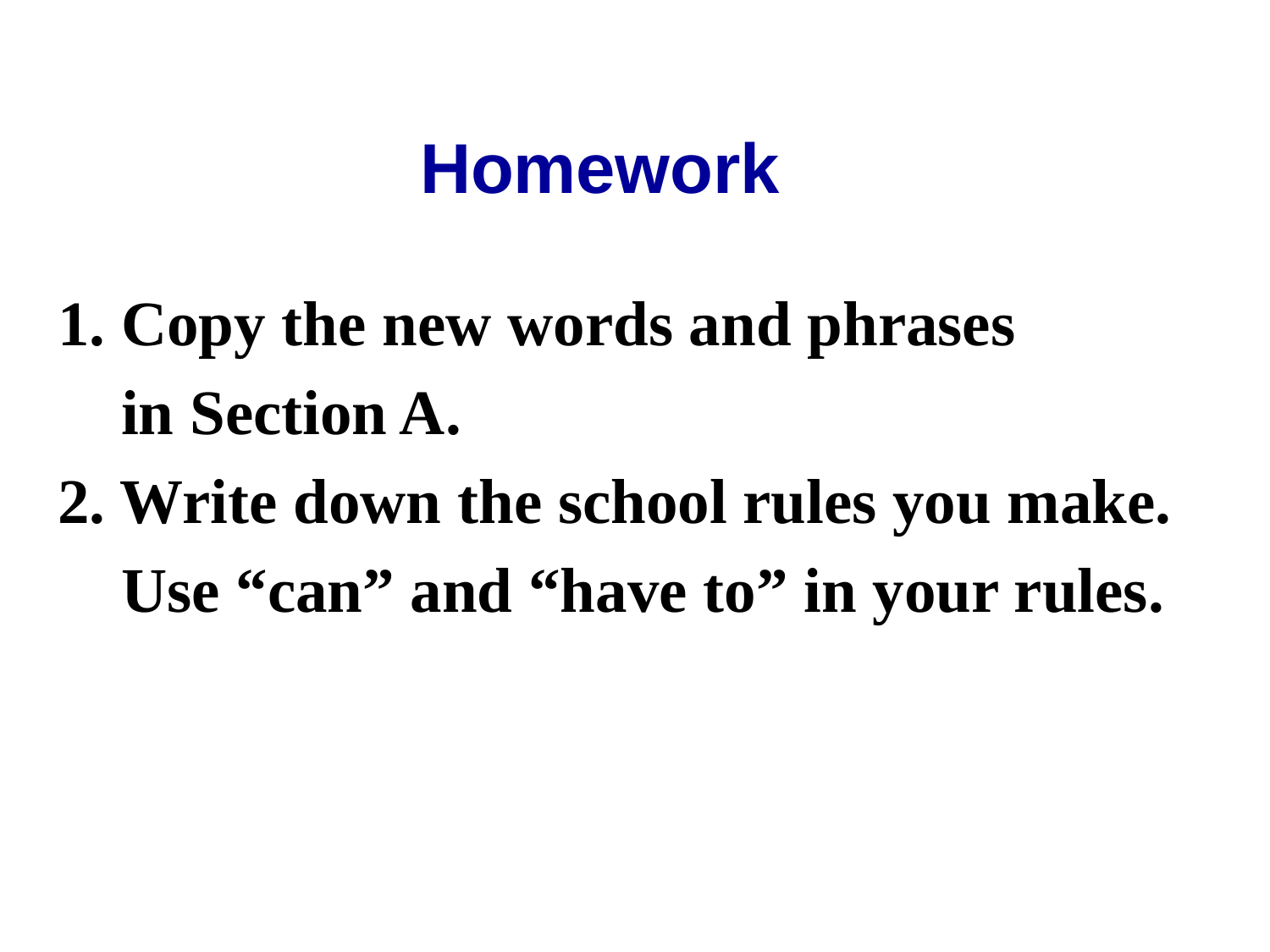

# Homework
1. Copy the new words and phrases
    in Section A.
2. Write down the school rules you make.
    Use “can” and “have to” in your rules.